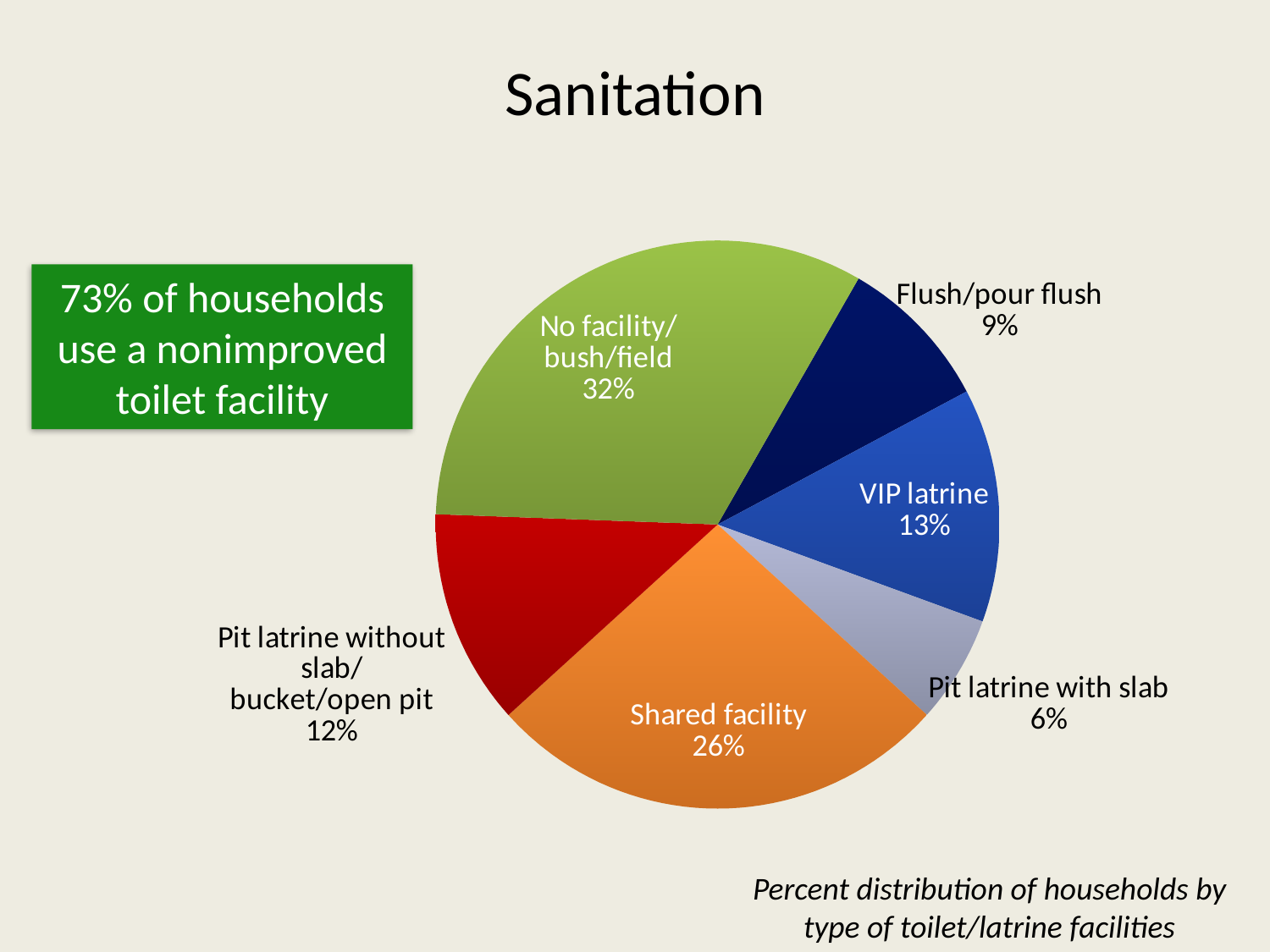

# Sanitation

### Chart

| Category | Series 1 |
|---|---|
| Flush/pour flush | 8.700000000000001 |
| VIP latrine | 13.0 |
| Pit latrine with slab | 6.0 |
| Shared facility | 26.0 |
| Pit latrine without slab/bucket/open pit | 12.0 |
| No facility/bush/field | 32.0 |
73% of households use a nonimproved toilet facility
Percent distribution of households by type of toilet/latrine facilities